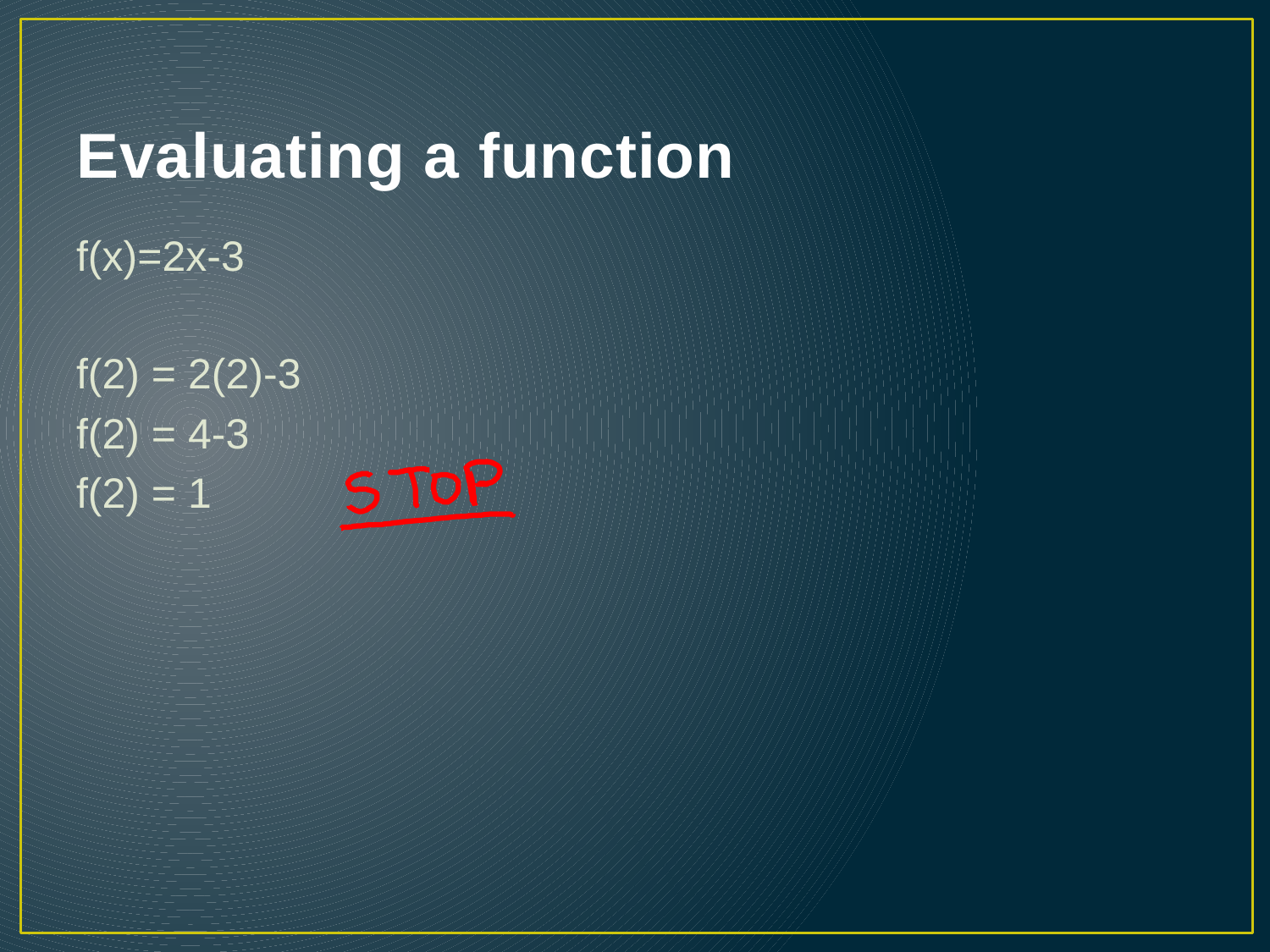

# Evaluating a function
f(x)=2x-3

f(2) = 2(2)-3
f(2) = 4-3
f(2) = 1